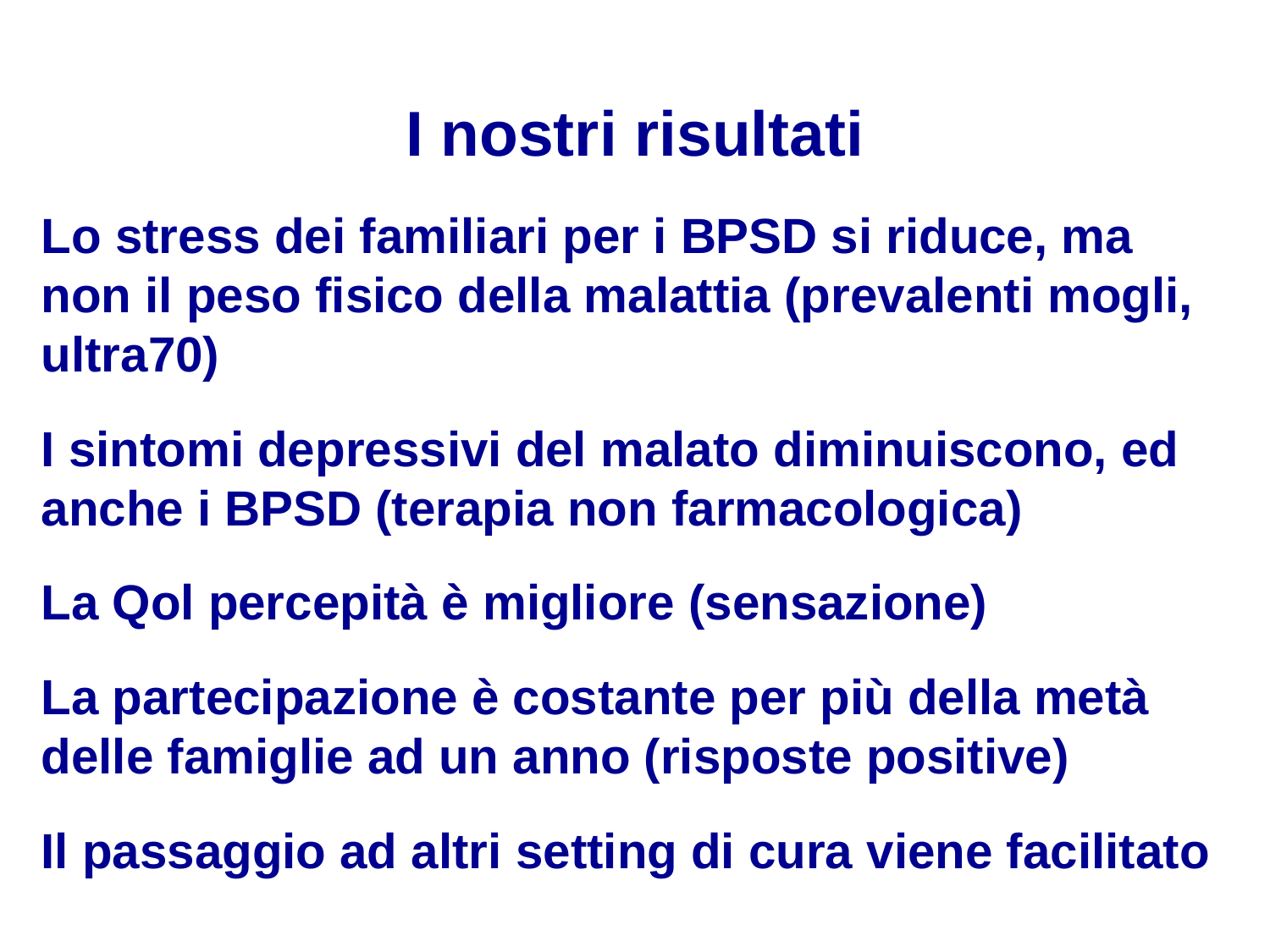

I nostri risultati
Lo stress dei familiari per i BPSD si riduce, ma non il peso fisico della malattia (prevalenti mogli, ultra70)
I sintomi depressivi del malato diminuiscono, ed anche i BPSD (terapia non farmacologica)
La Qol percepità è migliore (sensazione)
La partecipazione è costante per più della metà delle famiglie ad un anno (risposte positive)
Il passaggio ad altri setting di cura viene facilitato